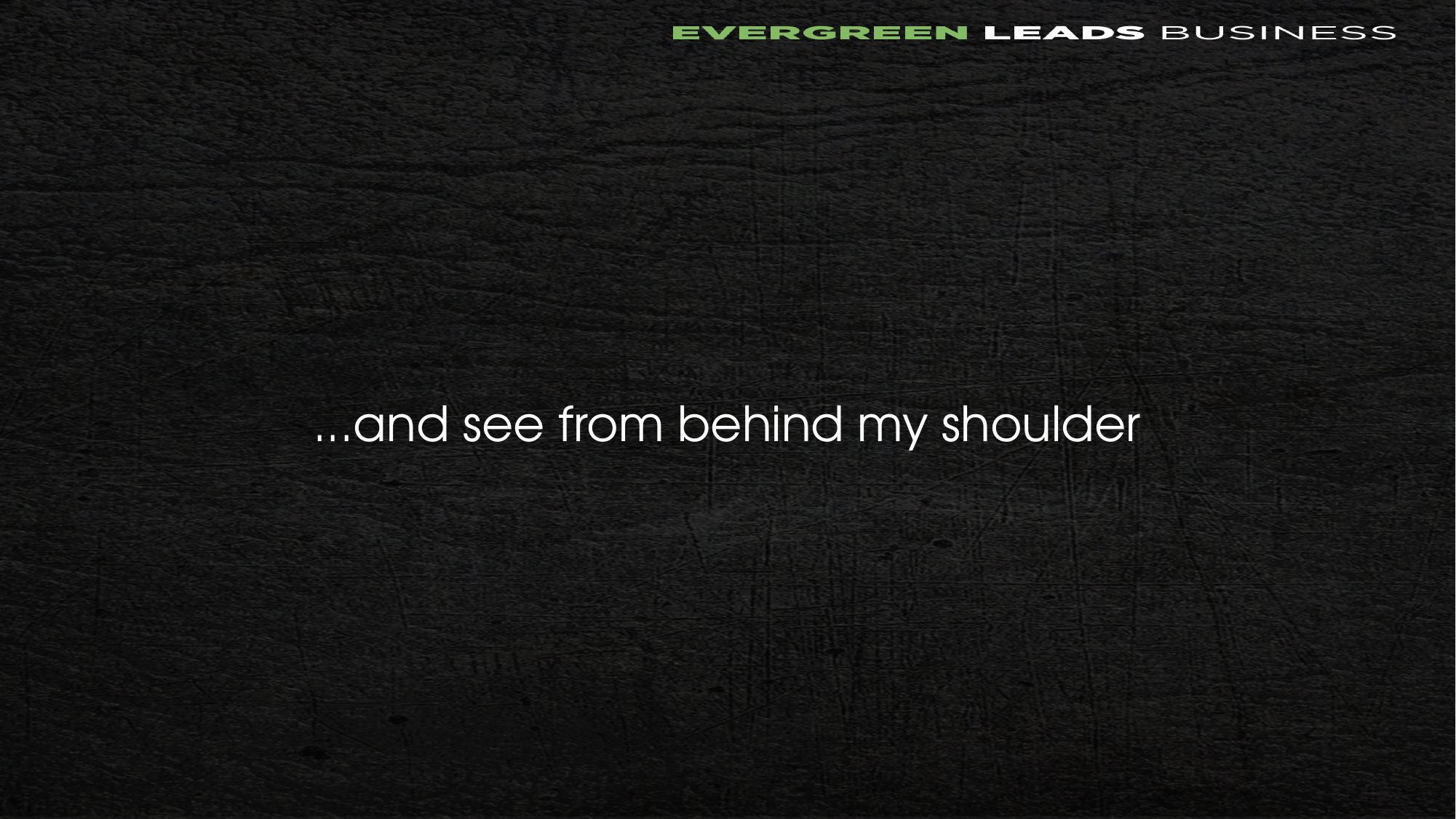

# ...and see from behind my shoulder